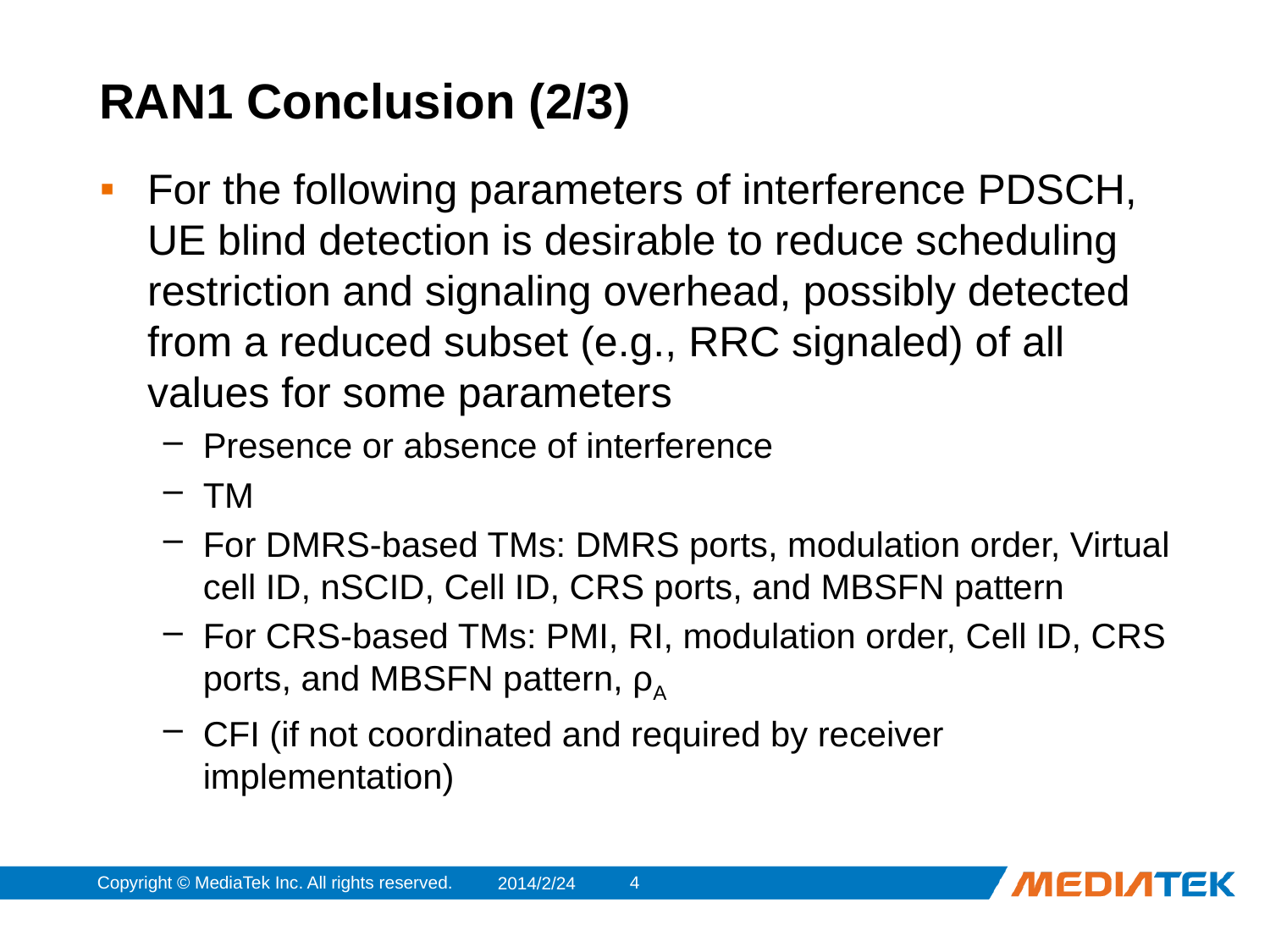

# RAN1 Conclusion (2/3)
For the following parameters of interference PDSCH, UE blind detection is desirable to reduce scheduling restriction and signaling overhead, possibly detected from a reduced subset (e.g., RRC signaled) of all values for some parameters
Presence or absence of interference
TM
For DMRS-based TMs: DMRS ports, modulation order, Virtual cell ID, nSCID, Cell ID, CRS ports, and MBSFN pattern
For CRS-based TMs: PMI, RI, modulation order, Cell ID, CRS ports, and MBSFN pattern, ρA
CFI (if not coordinated and required by receiver implementation)
Copyright © MediaTek Inc. All rights reserved.
4
2014/2/24